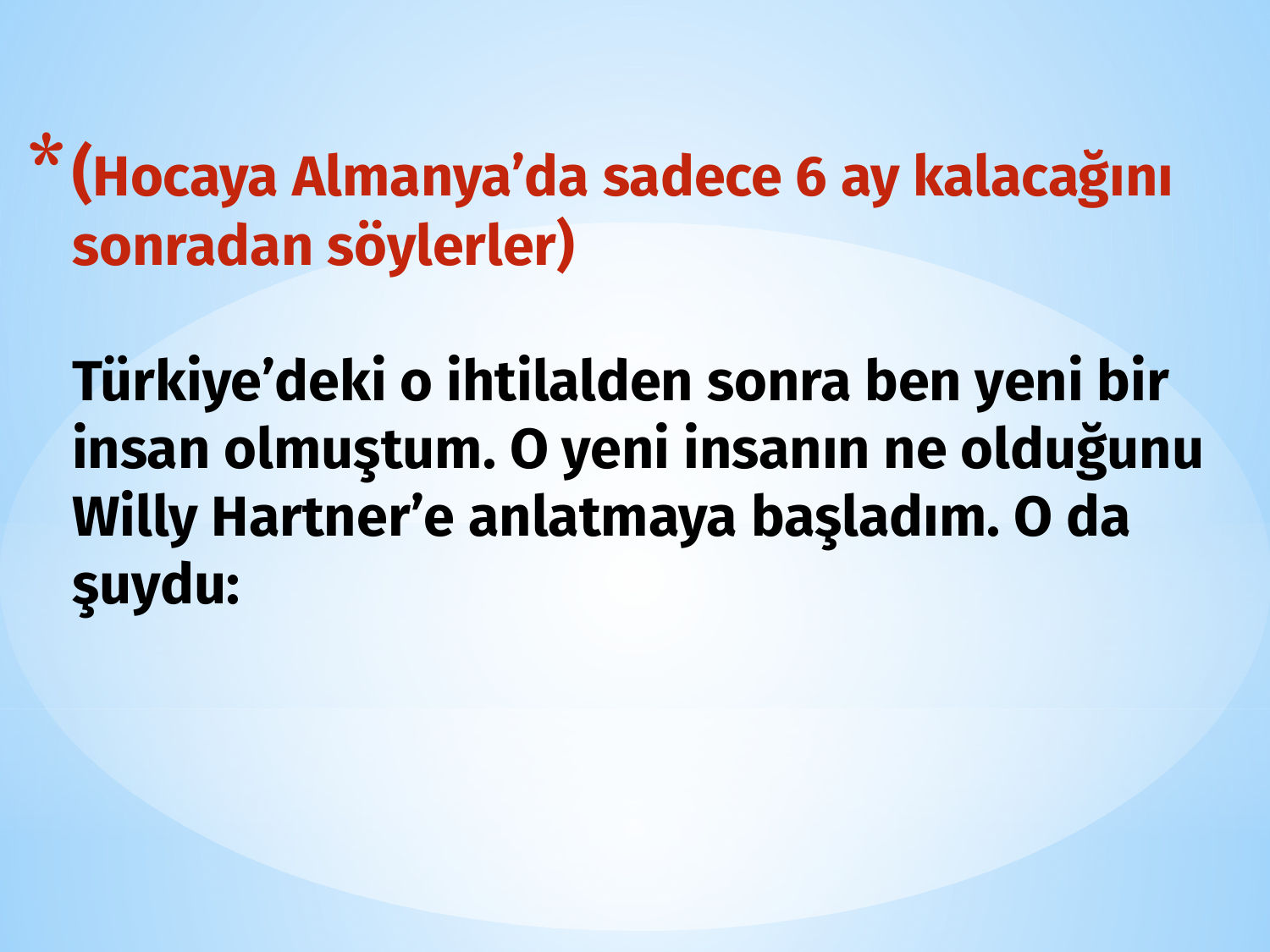

# (Hocaya Almanya’da sadece 6 ay kalacağını sonradan söylerler) Türkiye’deki o ihtilalden sonra ben yeni bir insan olmuştum. O yeni insanın ne olduğunu Willy Hartner’e anlatmaya başladım. O da şuydu: